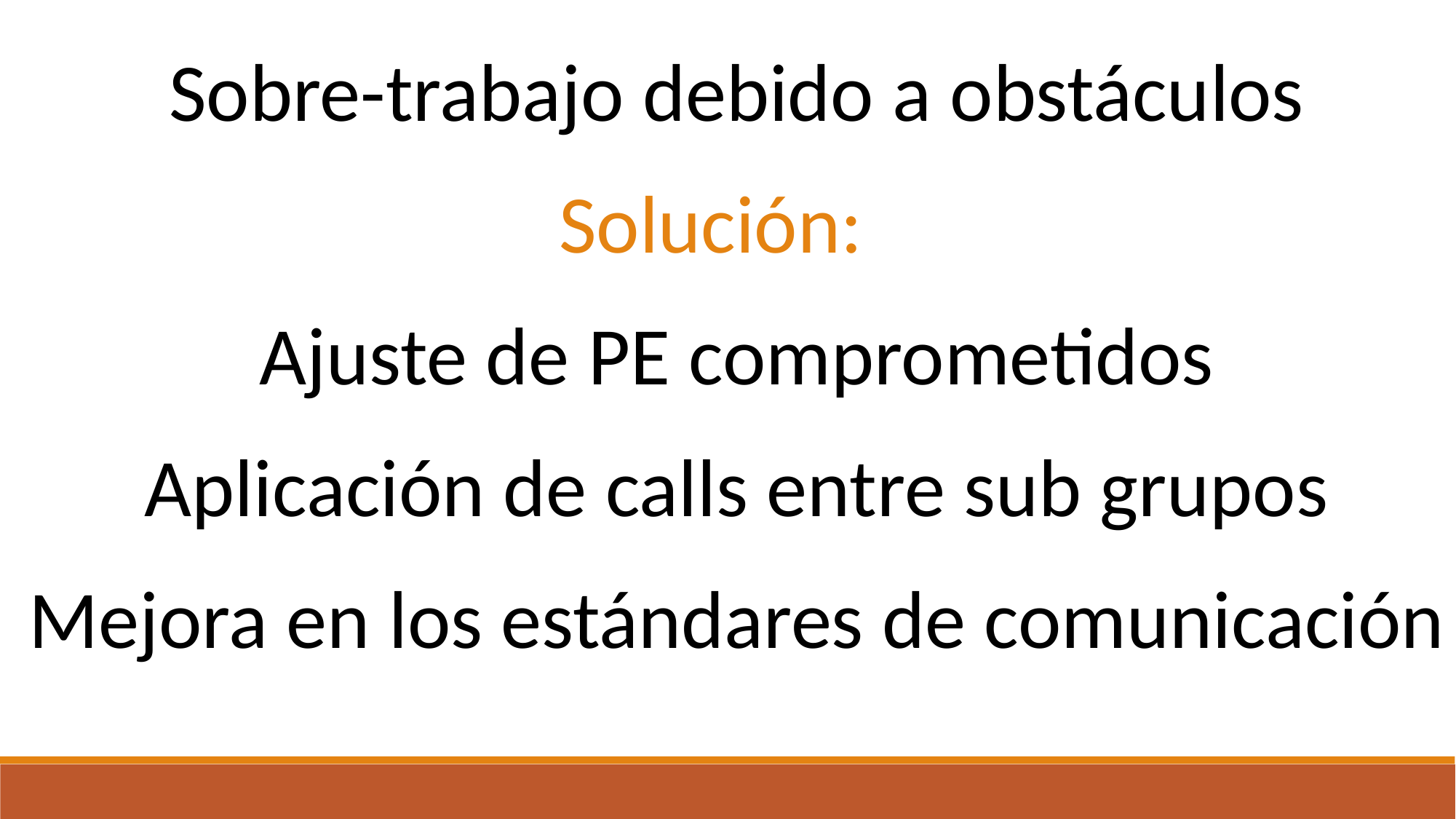

Sobre-trabajo debido a obstáculos
Solución:
Ajuste de PE comprometidos
Aplicación de calls entre sub grupos
Mejora en los estándares de comunicación